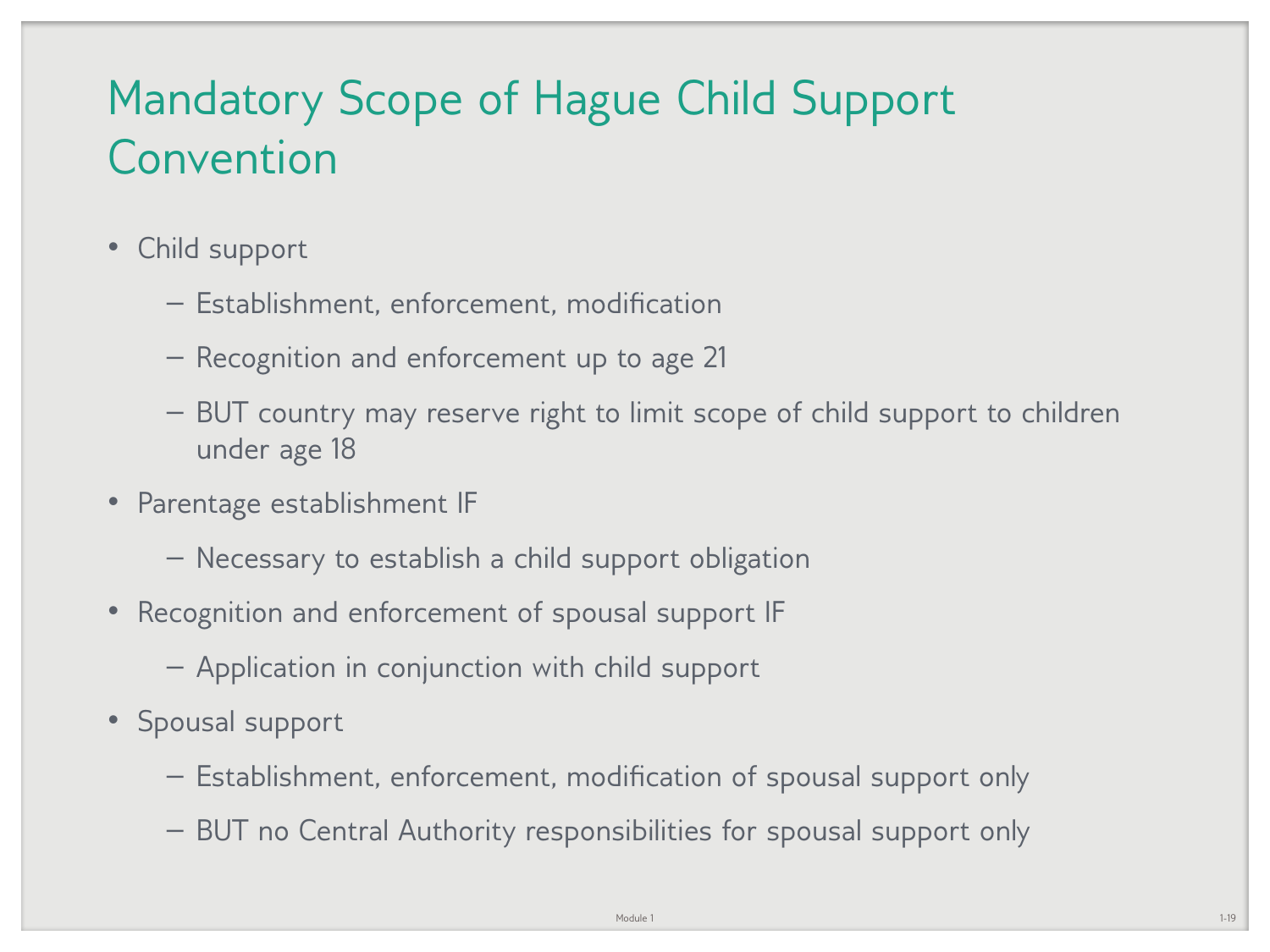

# Mandatory Scope of Hague Child Support Convention
Child support
Establishment, enforcement, modification
Recognition and enforcement up to age 21
BUT country may reserve right to limit scope of child support to children under age 18
Parentage establishment IF
Necessary to establish a child support obligation
Recognition and enforcement of spousal support IF
Application in conjunction with child support
Spousal support
Establishment, enforcement, modification of spousal support only
BUT no Central Authority responsibilities for spousal support only
Module 1
1-19